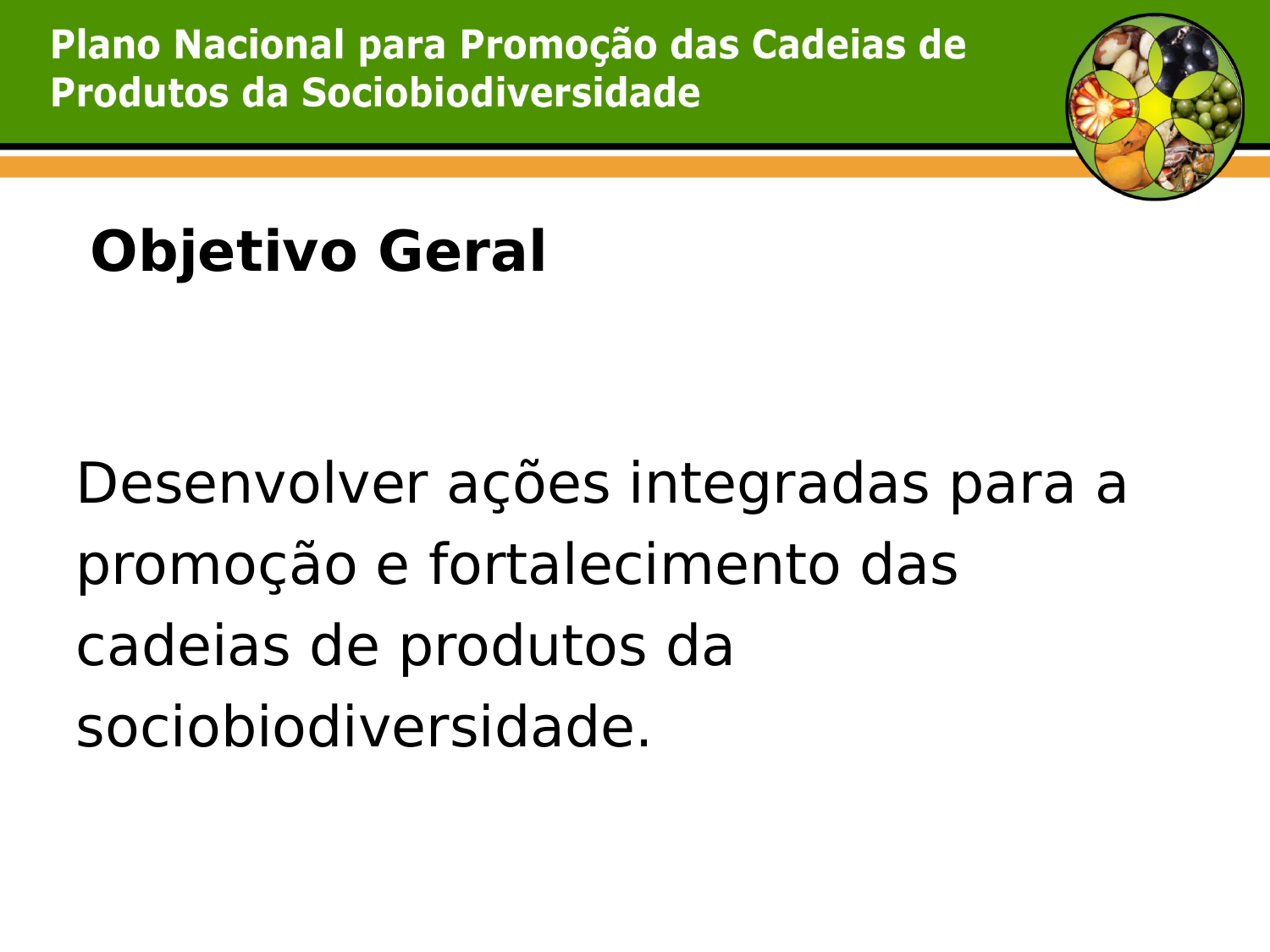

Objetivo Geral

Desenvolver ações integradas para a promoção e fortalecimento das cadeias de produtos da sociobiodiversidade.